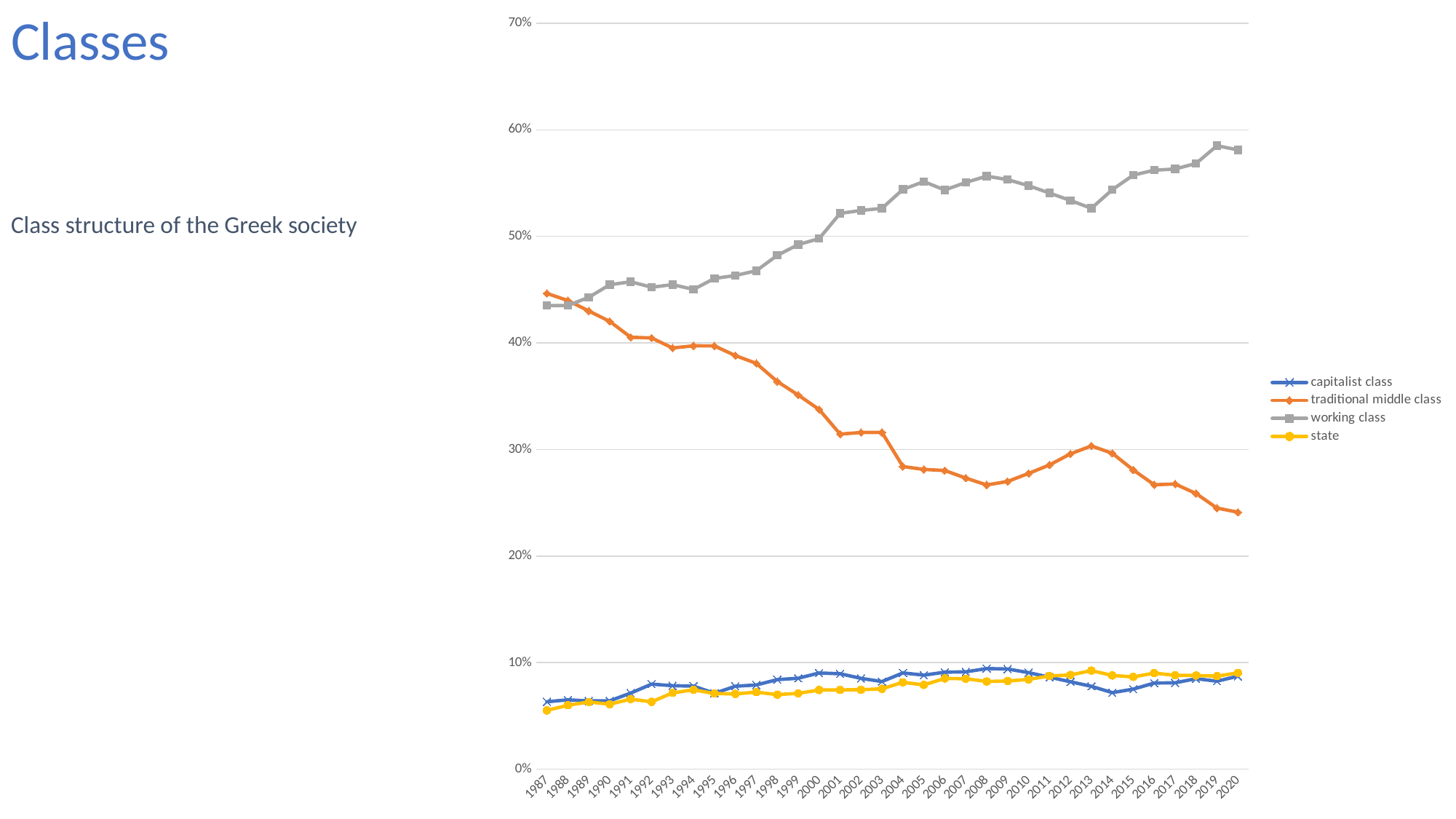

# Classes

### Chart

| Category | capitalist class | traditional middle class | working class | state |
|---|---|---|---|---|
| 1987 | 0.06328395482145623 | 0.44650661217972665 | 0.4350606352988118 | 0.055148797699413526 |
| 1988 | 0.06509404126278442 | 0.4397894071026355 | 0.43510129667167075 | 0.0600152549624877 |
| 1989 | 0.0640449862248411 | 0.43001094463515677 | 0.44286145601382726 | 0.06308261312599578 |
| 1990 | 0.06414165325247817 | 0.42024429504742383 | 0.4546349777479973 | 0.0609790739512734 |
| 1991 | 0.07142574727181696 | 0.4053851020082857 | 0.45739759607759933 | 0.06579155464173875 |
| 1992 | 0.0798197554390639 | 0.4046966809590433 | 0.4522788629504882 | 0.06320470065108197 |
| 1993 | 0.07835219541296377 | 0.39529286334978037 | 0.4547656108496153 | 0.0715893303883108 |
| 1994 | 0.07795031587014735 | 0.39730918511727054 | 0.45023306349674064 | 0.07450743551528462 |
| 1995 | 0.0712398654053611 | 0.397238886381311 | 0.4605328990575597 | 0.07098834915530923 |
| 1996 | 0.07785211155172536 | 0.3881612849331859 | 0.4633132783906382 | 0.07067332512516325 |
| 1997 | 0.0790677164339748 | 0.3808475679154088 | 0.4677853530941759 | 0.07229936255608858 |
| 1998 | 0.08406001711679847 | 0.36380062231476556 | 0.4821672142332113 | 0.06995395674460717 |
| 1999 | 0.08533761160592862 | 0.3511653740797003 | 0.49231030269873144 | 0.07118671161553415 |
| 2000 | 0.09027793629725211 | 0.3374981219269313 | 0.49790756699429983 | 0.07428364633089055 |
| 2001 | 0.08956626451486138 | 0.3144207181173684 | 0.5216215758790399 | 0.07439144148854551 |
| 2002 | 0.08521311185801018 | 0.3159194398462897 | 0.5242942389603035 | 0.07457320933536357 |
| 2003 | 0.08225328131353916 | 0.31601553705339447 | 0.5263250965992112 | 0.07540608503398732 |
| 2004 | 0.09035481182307606 | 0.2839845719227903 | 0.5441011254594273 | 0.08155949079465019 |
| 2005 | 0.08825504175116385 | 0.2812705850787942 | 0.5513727535309008 | 0.07910161963914011 |
| 2006 | 0.09104009998222276 | 0.28025593825890716 | 0.5435541403653664 | 0.08514982139357348 |
| 2007 | 0.09135317157317899 | 0.2731737527765518 | 0.5505781616759855 | 0.08489491397431063 |
| 2008 | 0.09441936864095517 | 0.26672131705528723 | 0.5565427874065687 | 0.08231652689718512 |
| 2009 | 0.09399524536446627 | 0.2699976431058678 | 0.5532414279609101 | 0.08276568356876701 |
| 2010 | 0.09064154536621892 | 0.27751294139887606 | 0.5475776571736635 | 0.08426785606120679 |
| 2011 | 0.08633186570714732 | 0.2854546409831185 | 0.5406846817060538 | 0.08752881160361461 |
| 2012 | 0.08203178578344507 | 0.2958716340490858 | 0.5336811177664542 | 0.08841546240097943 |
| 2013 | 0.07776746610394075 | 0.3033542245361321 | 0.5263547198613058 | 0.09252358949869233 |
| 2014 | 0.07182013852484045 | 0.29639638932612017 | 0.5438268307122932 | 0.08795664143680612 |
| 2015 | 0.07513294613605513 | 0.2807765461194832 | 0.5574903266515066 | 0.08660018109295861 |
| 2016 | 0.08080642540063317 | 0.2669318459103021 | 0.5620796691857042 | 0.09018205950339271 |
| 2017 | 0.08107272331063517 | 0.2675834895733866 | 0.5632433846998889 | 0.08810040241613962 |
| 2018 | 0.08493919443484602 | 0.2586545677539794 | 0.5684822126638172 | 0.08792402514744721 |
| 2019 | 0.08259158025364885 | 0.24499848744128366 | 0.5850944966896577 | 0.0873154356153884 |
| 2020 | 0.08728556381380073 | 0.24113904082417376 | 0.5811437404496556 | 0.09043165491228662 |
Class structure of the Greek society